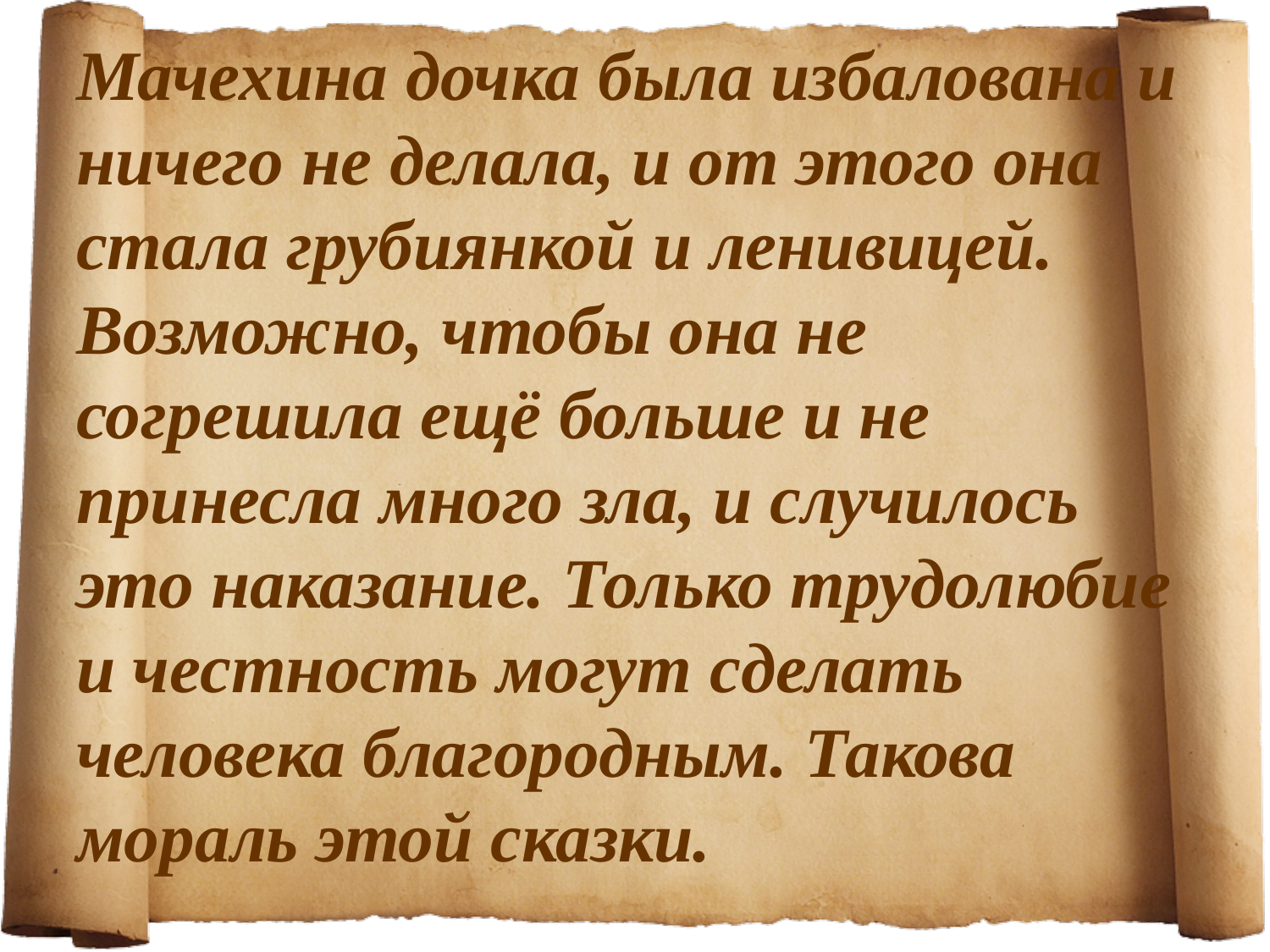

# Мачехина дочка была избалована и ничего не делала, и от этого она стала грубиянкой и ленивицей. Возможно, чтобы она не согрешила ещё больше и не принесла много зла, и случилось это наказание. Только трудолюбие и честность могут сделать человека благородным. Такова мораль этой сказки.